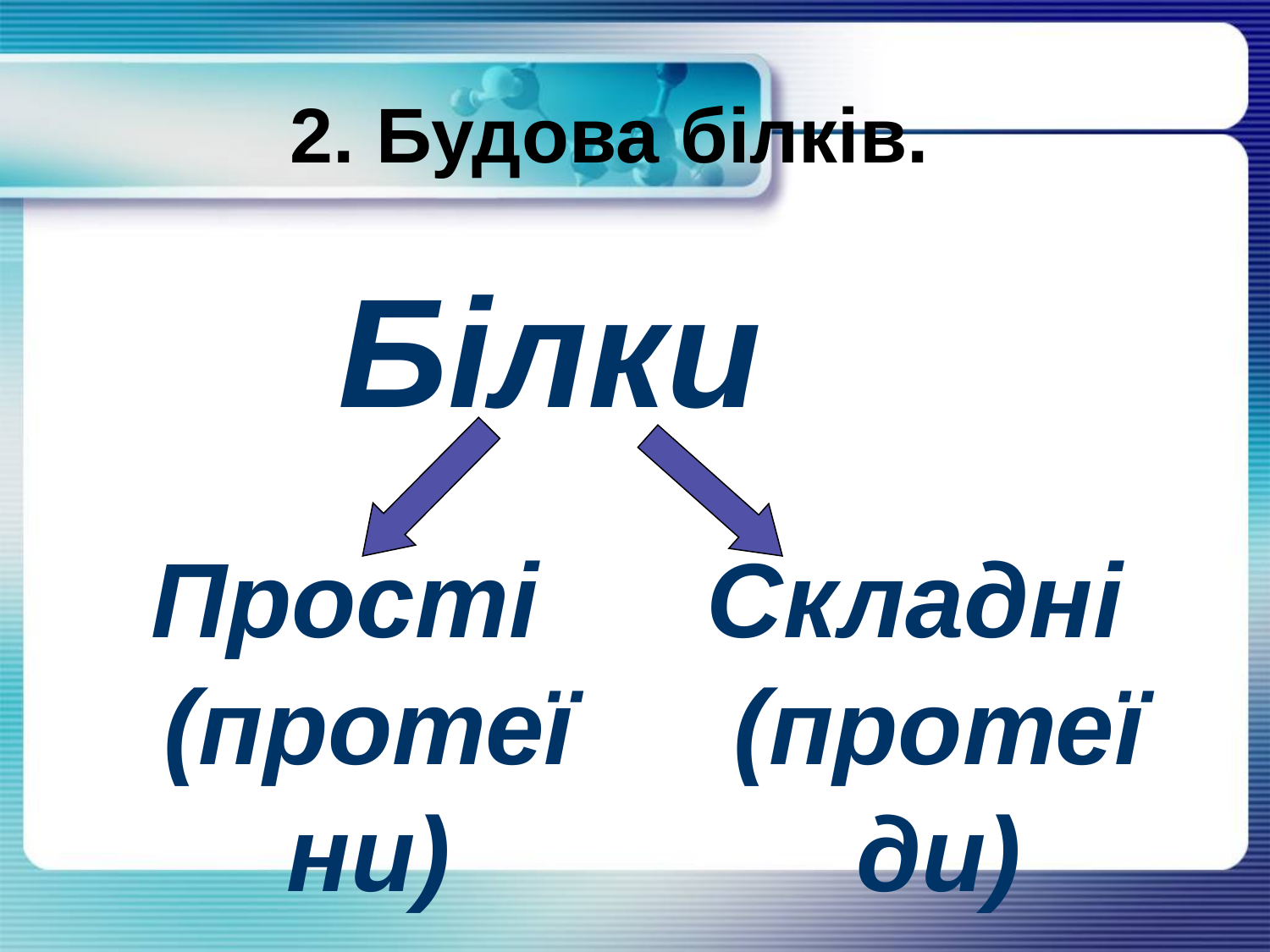

2. Будова білків.
Білки

Прості (протеїни)
Складні (протеїди)